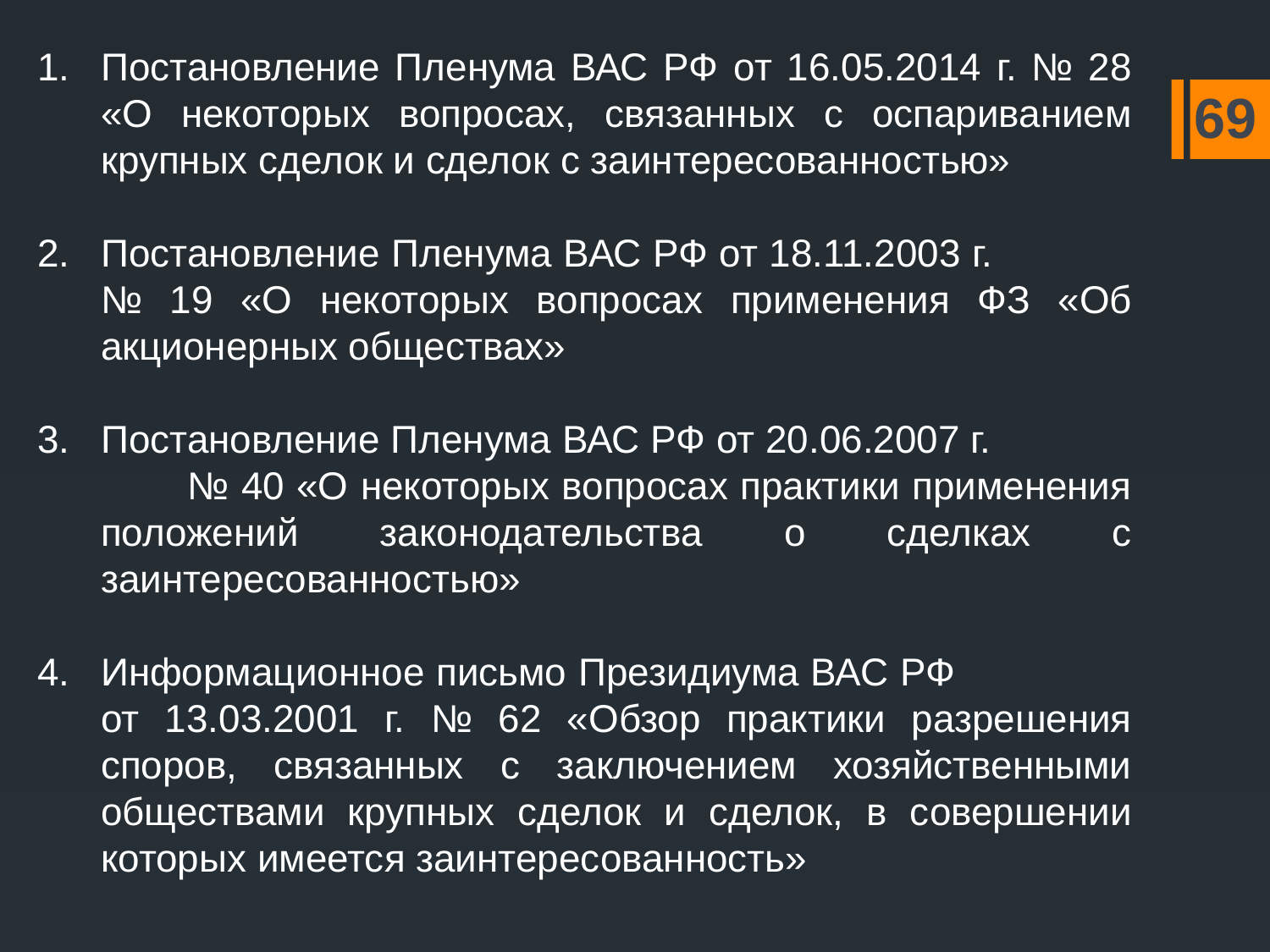

Постановление Пленума ВАС РФ от 16.05.2014 г. № 28 «О некоторых вопросах, связанных с оспариванием крупных сделок и сделок с заинтересованностью»

Постановление Пленума ВАС РФ от 18.11.2003 г.             № 19 «О некоторых вопросах применения ФЗ «Об акционерных обществах»

Постановление Пленума ВАС РФ от 20.06.2007 г.                     № 40 «О некоторых вопросах практики применения положений законодательства о сделках с заинтересованностью»

Информационное письмо Президиума ВАС РФ                от 13.03.2001 г. № 62 «Обзор практики разрешения споров, связанных с заключением хозяйственными обществами крупных сделок и сделок, в совершении которых имеется заинтересованность»

69